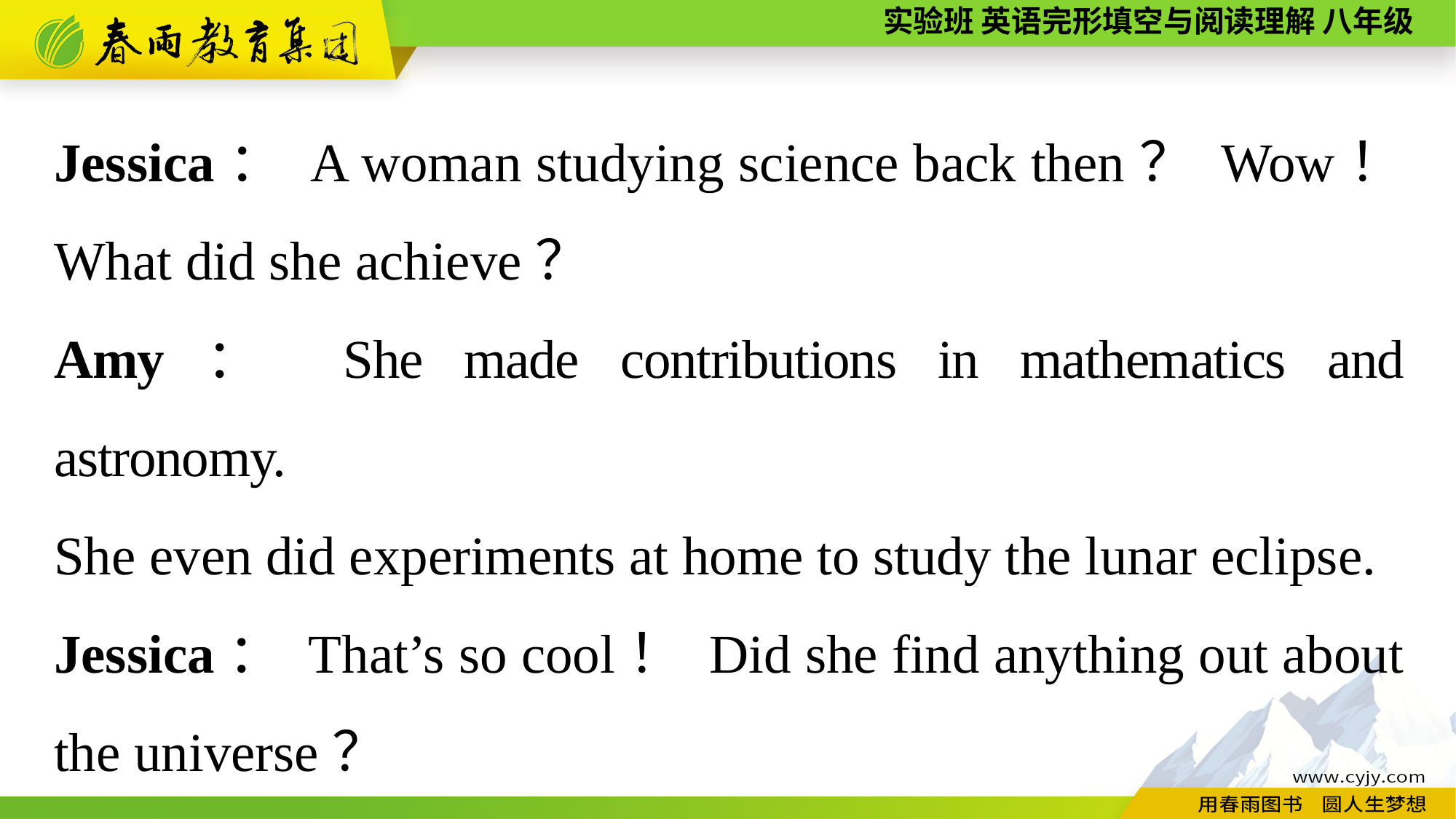

Jessica： A woman studying science back then？ Wow！ What did she achieve？
Amy： She made contributions in mathematics and astronomy.
She even did experiments at home to study the lunar eclipse.
Jessica： That’s so cool！ Did she find anything out about the universe？